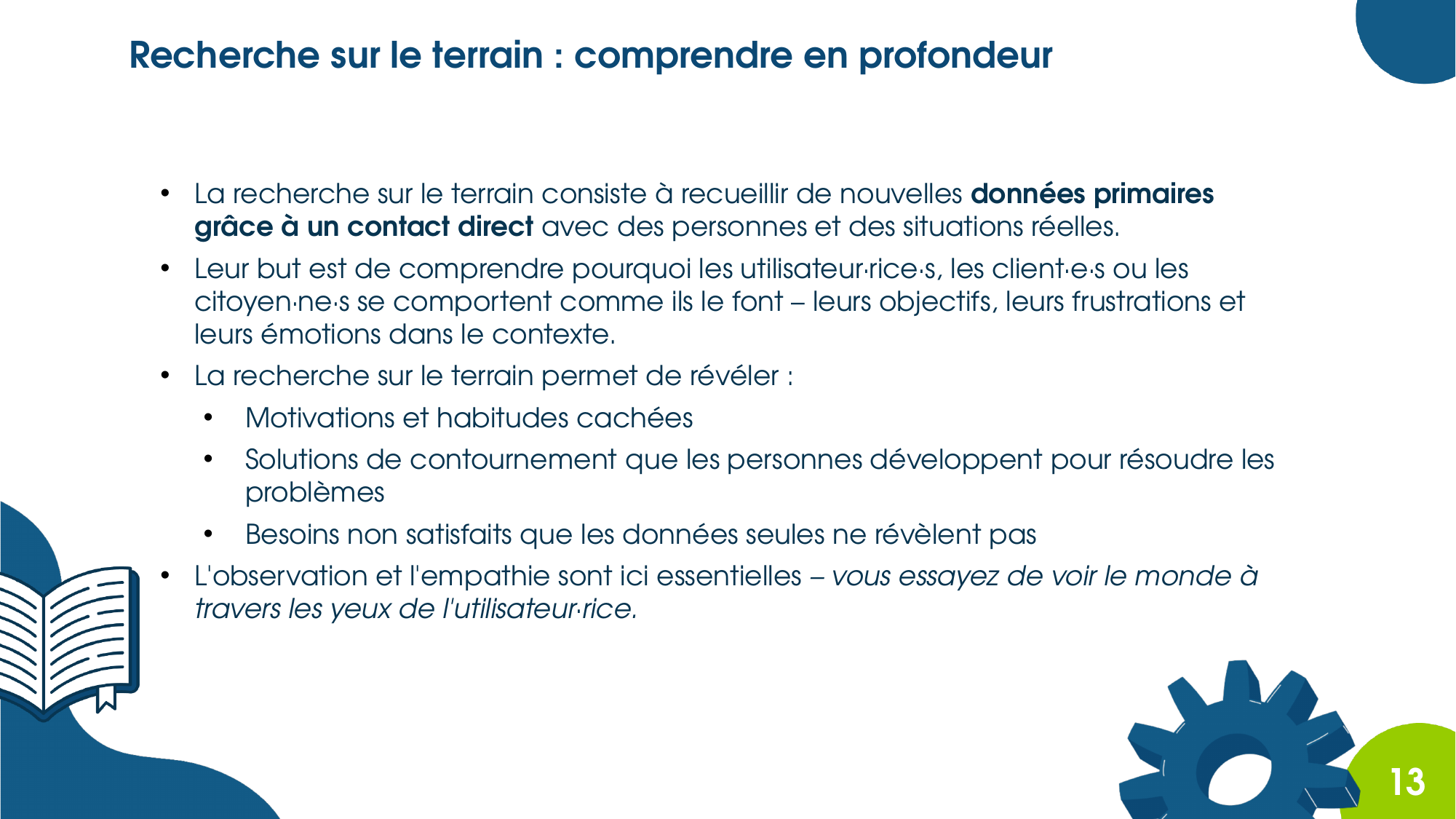

Recherche sur le terrain : comprendre en profondeur
La recherche sur le terrain consiste à recueillir de nouvelles données primaires grâce à un contact direct avec des personnes et des situations réelles.
Leur but est de comprendre pourquoi les utilisateur·rice·s, les client·e·s ou les citoyen·ne·s se comportent comme ils le font – leurs objectifs, leurs frustrations et leurs émotions dans le contexte.
La recherche sur le terrain permet de révéler :
Motivations et habitudes cachées
Solutions de contournement que les personnes développent pour résoudre les problèmes
Besoins non satisfaits que les données seules ne révèlent pas
L'observation et l'empathie sont ici essentielles – vous essayez de voir le monde à travers les yeux de l'utilisateur·rice.

13